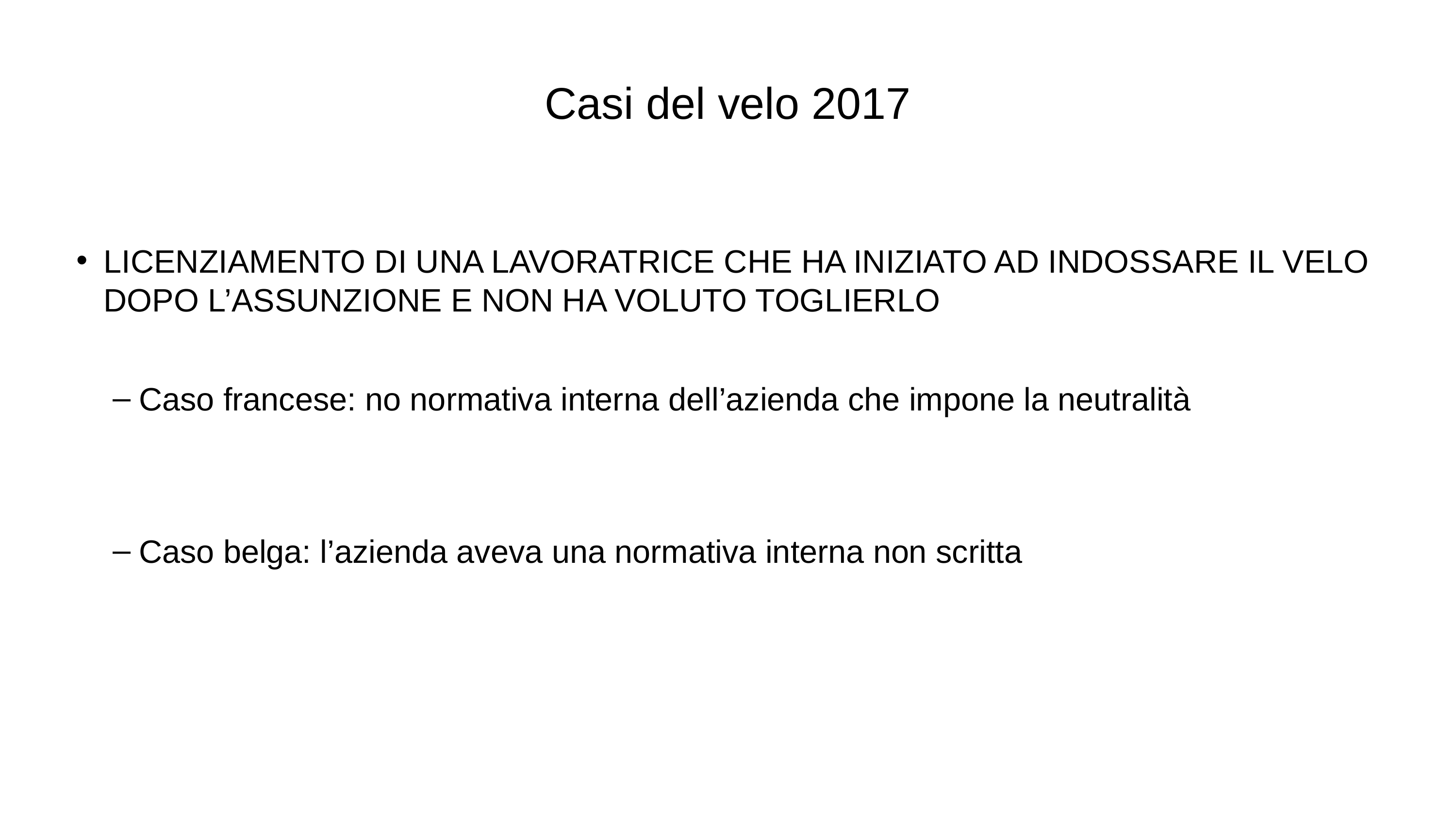

# Casi del velo 2017

LICENZIAMENTO DI UNA LAVORATRICE CHE HA INIZIATO AD INDOSSARE IL VELO DOPO L’ASSUNZIONE E NON HA VOLUTO TOGLIERLO

Caso francese: no normativa interna dell’azienda che impone la neutralità

Caso belga: l’azienda aveva una normativa interna non scritta